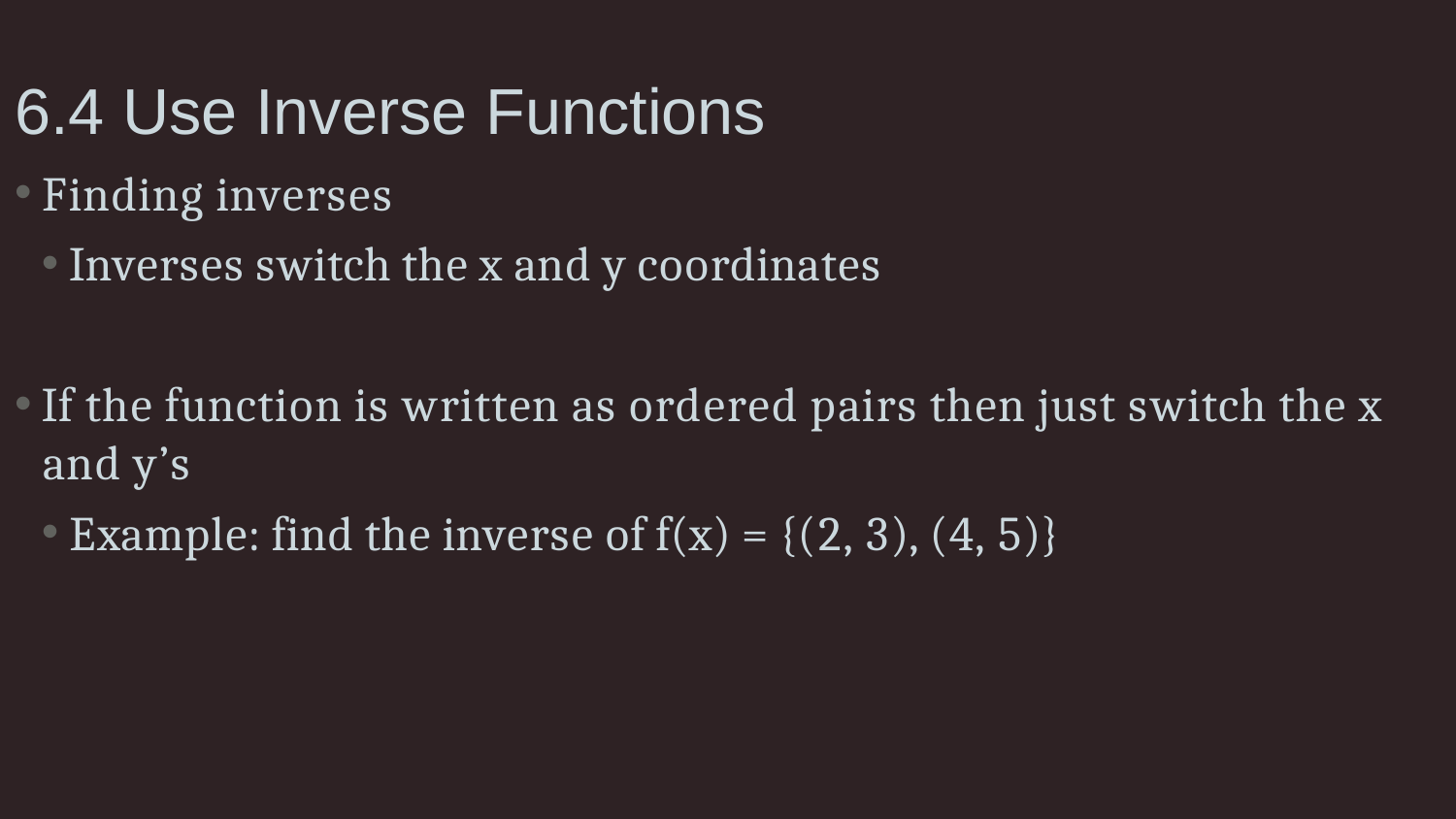

# 6.4 Use Inverse Functions
Finding inverses
Inverses switch the x and y coordinates

If the function is written as ordered pairs then just switch the x and y’s
Example: find the inverse of f(x) = {(2, 3), (4, 5)}